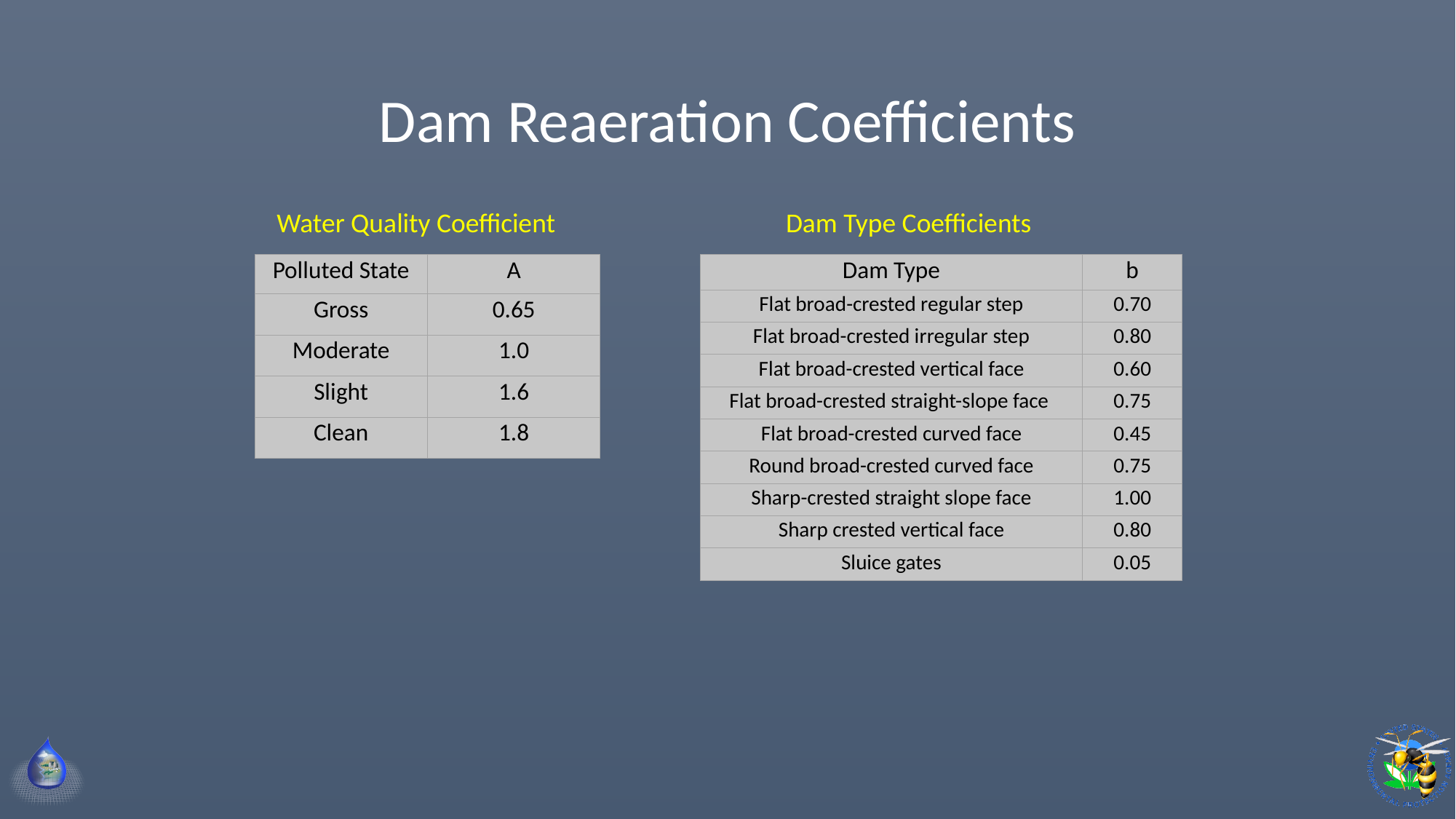

# Dam Reaeration Coefficients
Water Quality Coefficient
Dam Type Coefficients
| Dam Type | b |
| --- | --- |
| Flat broad-crested regular step | 0.70 |
| Flat broad-crested irregular step | 0.80 |
| Flat broad-crested vertical face | 0.60 |
| Flat broad-crested straight-slope face | 0.75 |
| Flat broad-crested curved face | 0.45 |
| Round broad-crested curved face | 0.75 |
| Sharp-crested straight slope face | 1.00 |
| Sharp crested vertical face | 0.80 |
| Sluice gates | 0.05 |
| Polluted State | A |
| --- | --- |
| Gross | 0.65 |
| Moderate | 1.0 |
| Slight | 1.6 |
| Clean | 1.8 |